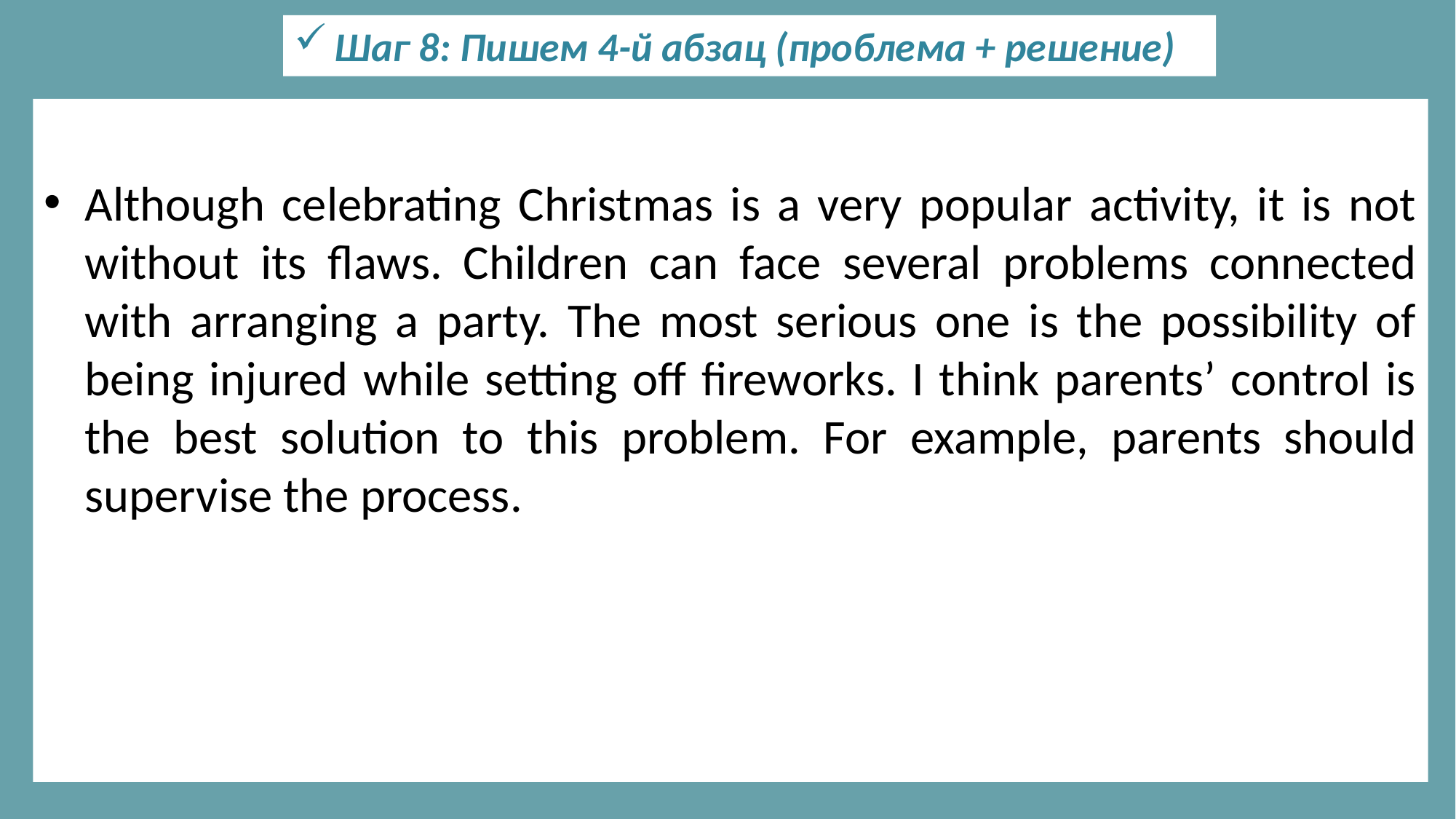

Шаг 8: Пишем 4-й абзац (проблема + решение)

Although celebrating Christmas is a very popular activity, it is not without its flaws. Children can face several problems connected with arranging a party. The most serious one is the possibility of being injured while setting off fireworks. I think parents’ control is the best solution to this problem. For example, parents should supervise the process.